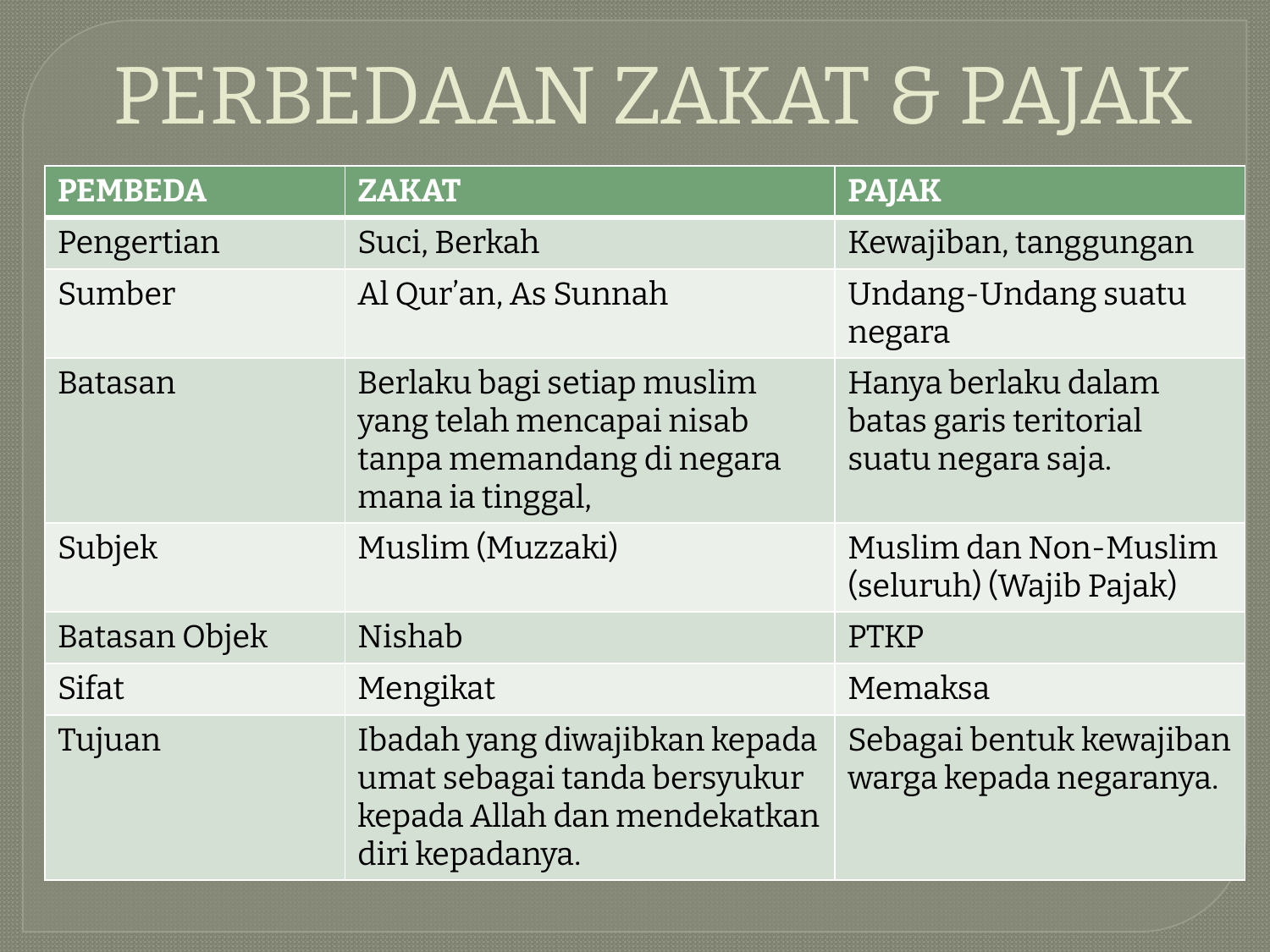

# PERBEDAAN ZAKAT & PAJAK
| PEMBEDA | ZAKAT | PAJAK |
| --- | --- | --- |
| Pengertian | Suci, Berkah | Kewajiban, tanggungan |
| Sumber | Al Qur’an, As Sunnah | Undang-Undang suatu negara |
| Batasan | Berlaku bagi setiap muslim yang telah mencapai nisab tanpa memandang di negara mana ia tinggal, | Hanya berlaku dalam batas garis teritorial suatu negara saja. |
| Subjek | Muslim (Muzzaki) | Muslim dan Non-Muslim (seluruh) (Wajib Pajak) |
| Batasan Objek | Nishab | PTKP |
| Sifat | Mengikat | Memaksa |
| Tujuan | Ibadah yang diwajibkan kepada umat sebagai tanda bersyukur kepada Allah dan mendekatkan diri kepadanya. | Sebagai bentuk kewajiban warga kepada negaranya. |